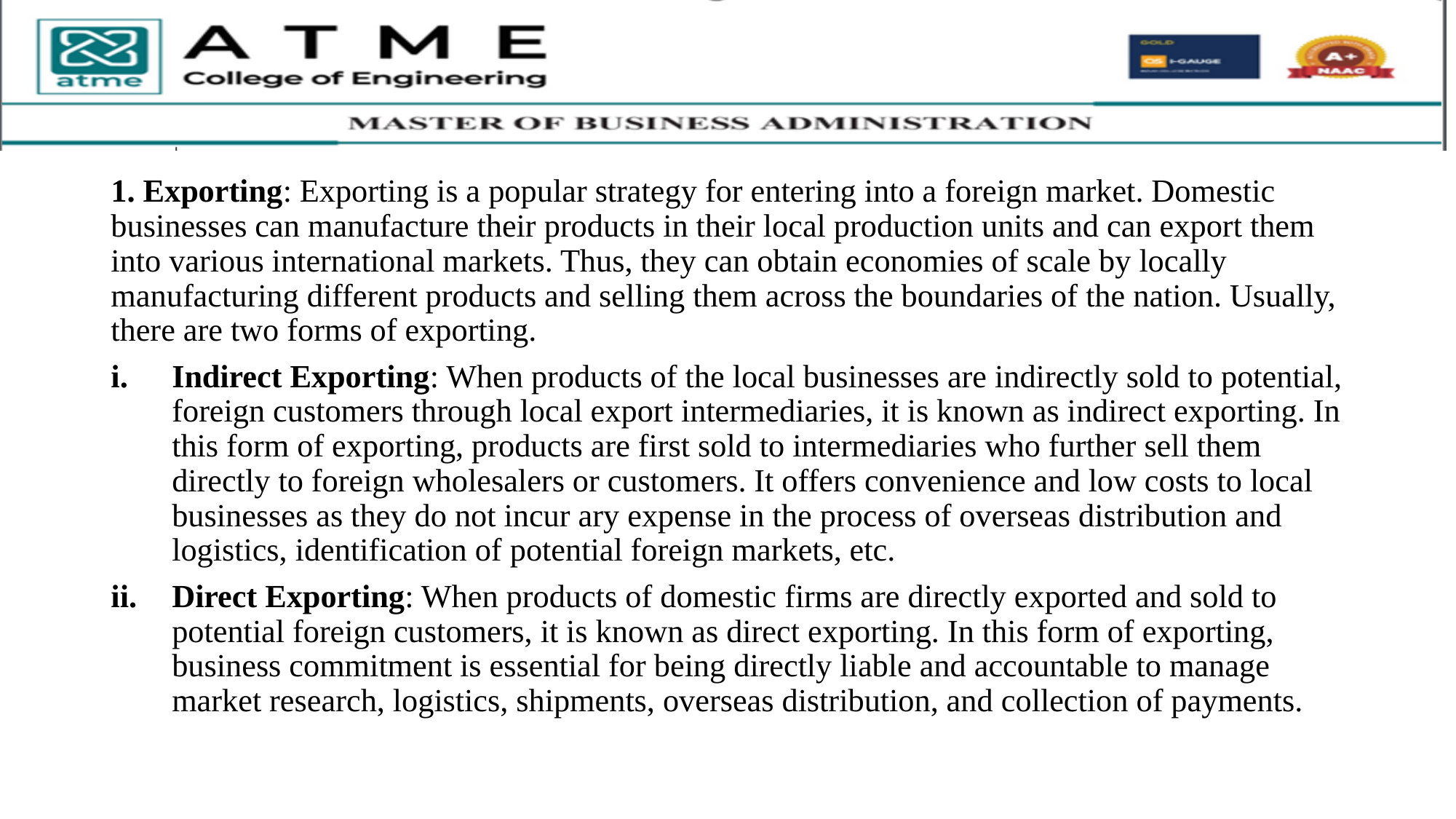

1. Exporting: Exporting is a popular strategy for entering into a foreign market. Domestic businesses can manufacture their products in their local production units and can export them into various international markets. Thus, they can obtain economies of scale by locally manufacturing different products and selling them across the boundaries of the nation. Usually, there are two forms of exporting.
Indirect Exporting: When products of the local businesses are indirectly sold to potential, foreign customers through local export intermediaries, it is known as indirect exporting. In this form of exporting, products are first sold to intermediaries who further sell them directly to foreign wholesalers or customers. It offers convenience and low costs to local businesses as they do not incur ary expense in the process of overseas distribution and logistics, identification of potential foreign markets, etc.
Direct Exporting: When products of domestic firms are directly exported and sold to potential foreign customers, it is known as direct exporting. In this form of exporting, business commitment is essential for being directly liable and accountable to manage market research, logistics, shipments, overseas distribution, and collection of payments.